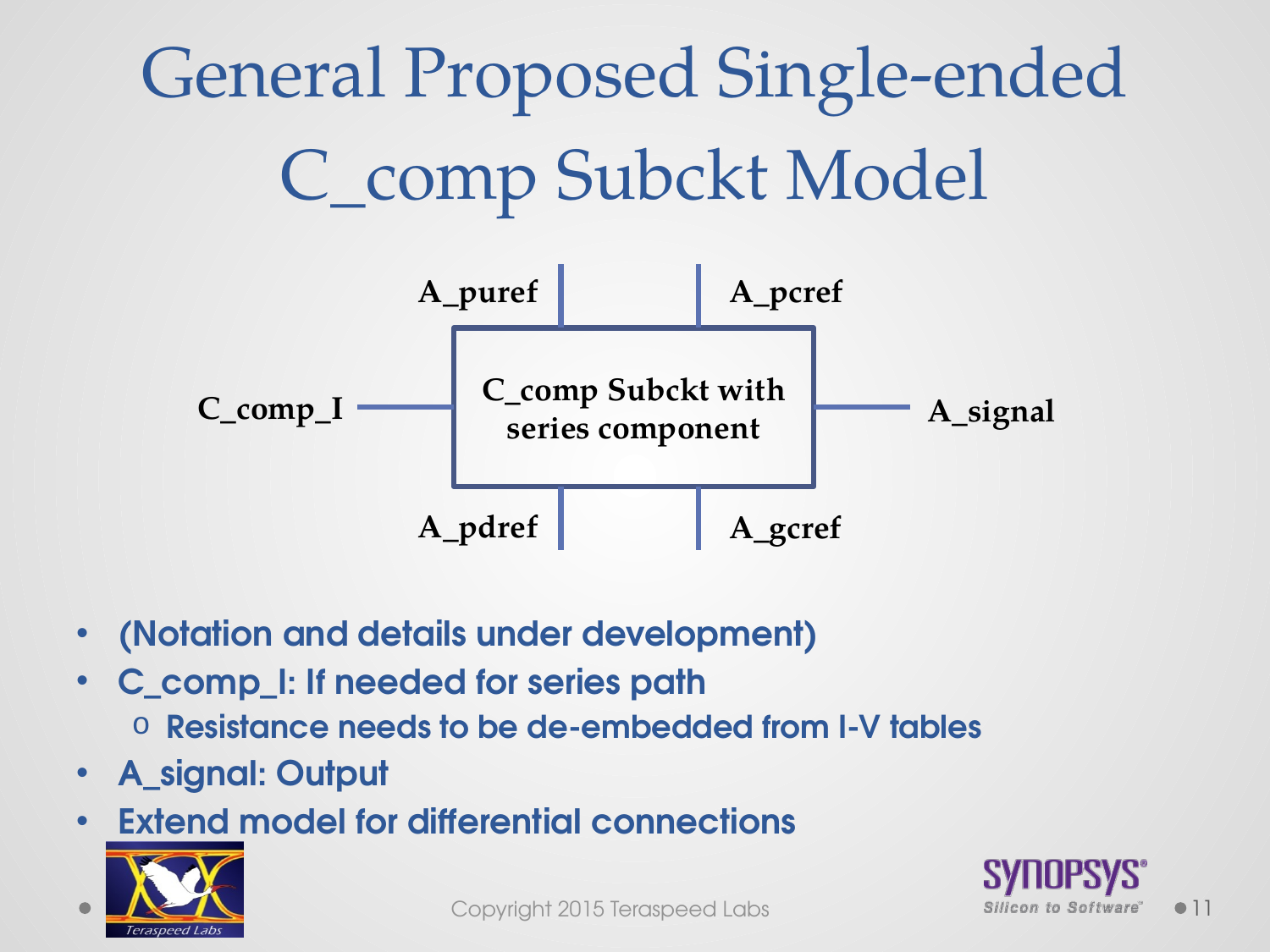

# General Proposed Single-ended C_comp Subckt Model

(Notation and details under development)
C_comp_I: If needed for series path
Resistance needs to be de-embedded from I-V tables
A_signal: Output
Extend model for differential connections
A_puref
A_pcref

C_comp Subckt with series component
C_comp_I
A_signal
A_pdref
A_gcref
11
Copyright 2015 Teraspeed Labs